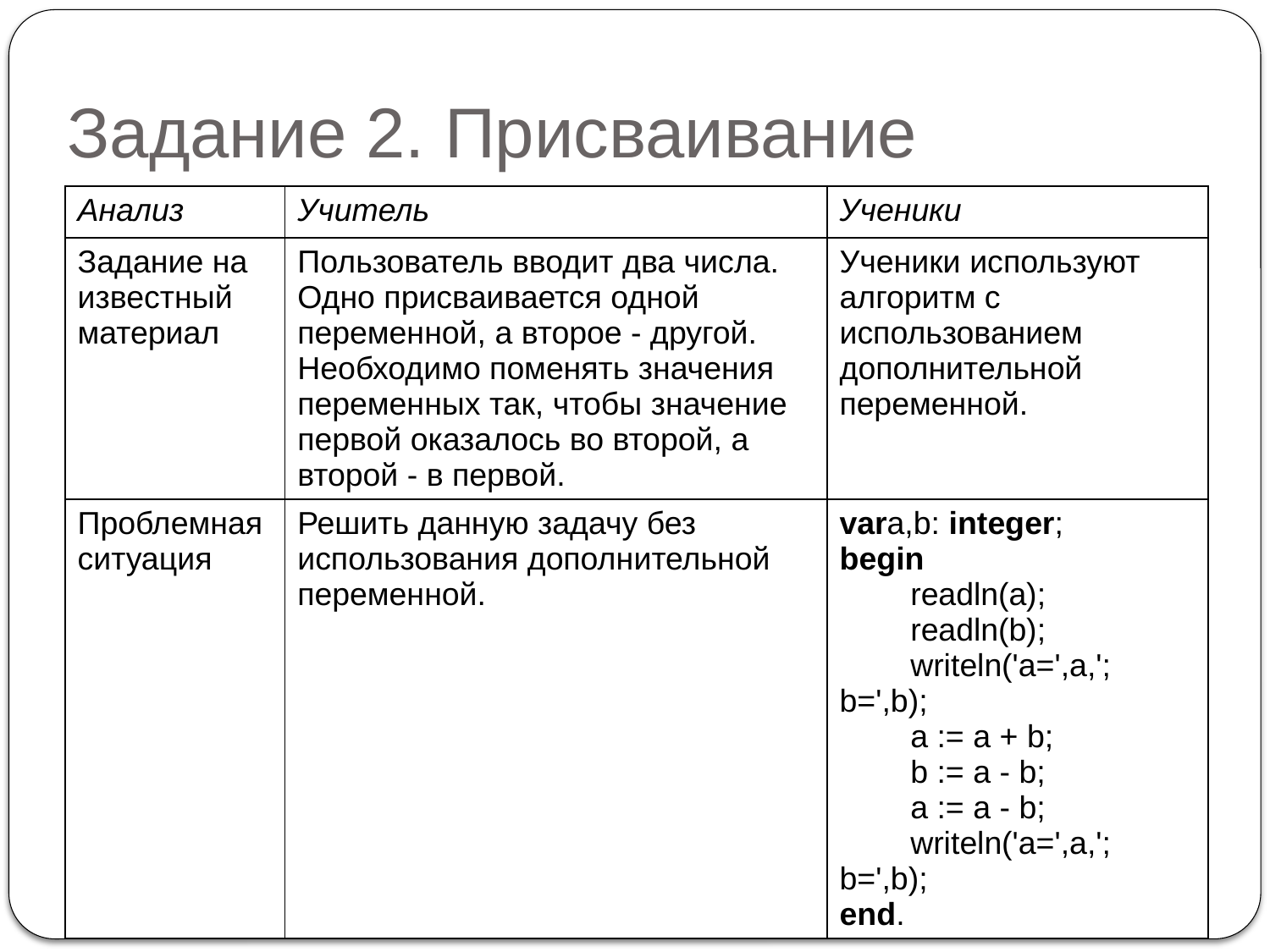

# Задание 2. Присваивание
| Анализ | Учитель | Ученики |
| --- | --- | --- |
| Задание на известный материал | Пользователь вводит два числа. Одно присваивается одной переменной, а второе - другой. Необходимо поменять значения переменных так, чтобы значение первой оказалось во второй, а второй - в первой. | Ученики используют алгоритм с использованием дополнительной переменной. |
| Проблемная ситуация | Решить данную задачу без использования дополнительной переменной. | vara,b: integer; begin         readln(a);         readln(b);         writeln('a=',a,'; b=',b);         a := a + b;         b := a - b;         a := a - b;         writeln('a=',a,'; b=',b); end. |